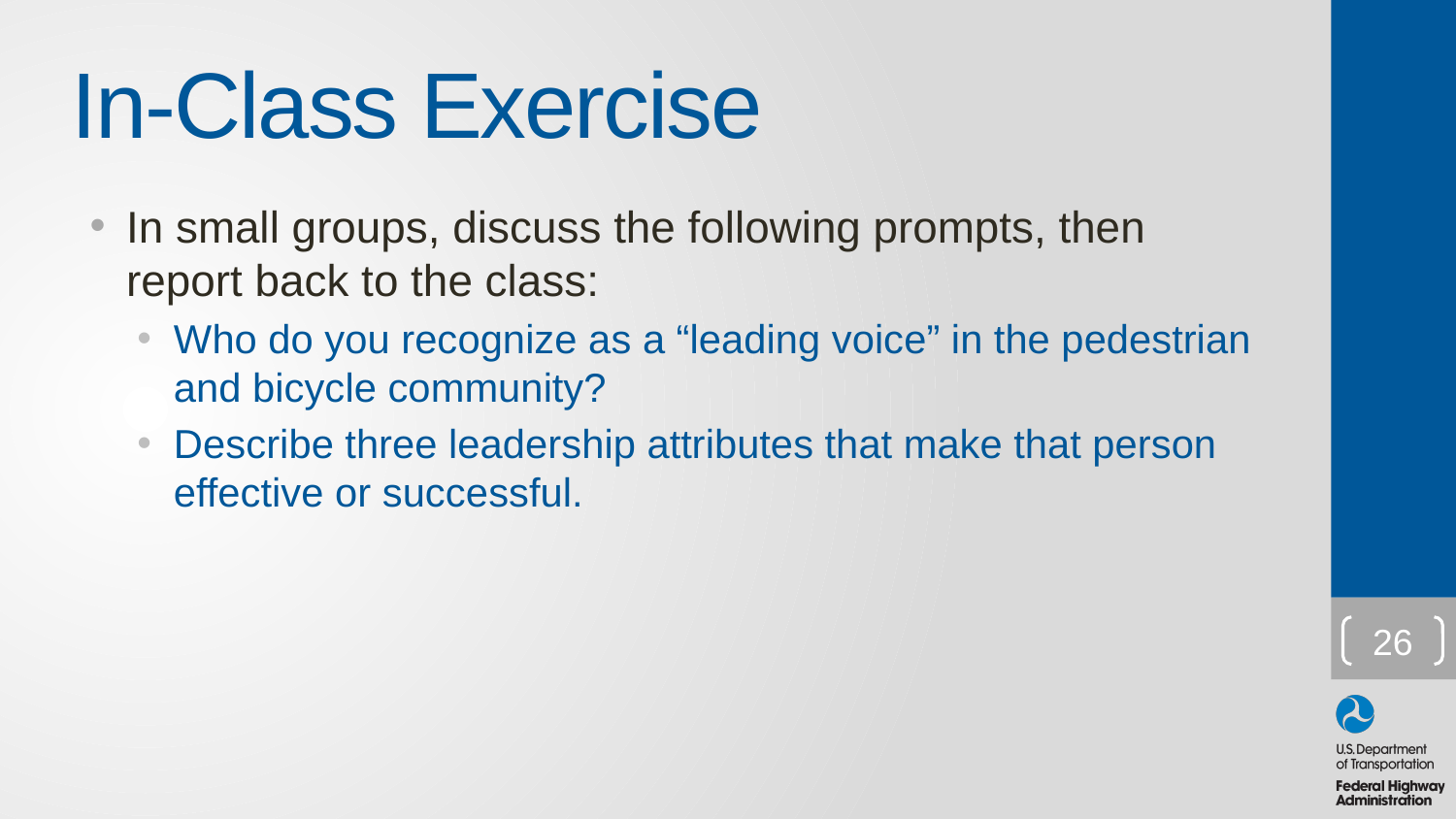

# In-Class Exercise
In small groups, discuss the following prompts, then report back to the class:
Who do you recognize as a “leading voice” in the pedestrian and bicycle community?
Describe three leadership attributes that make that person effective or successful.

26